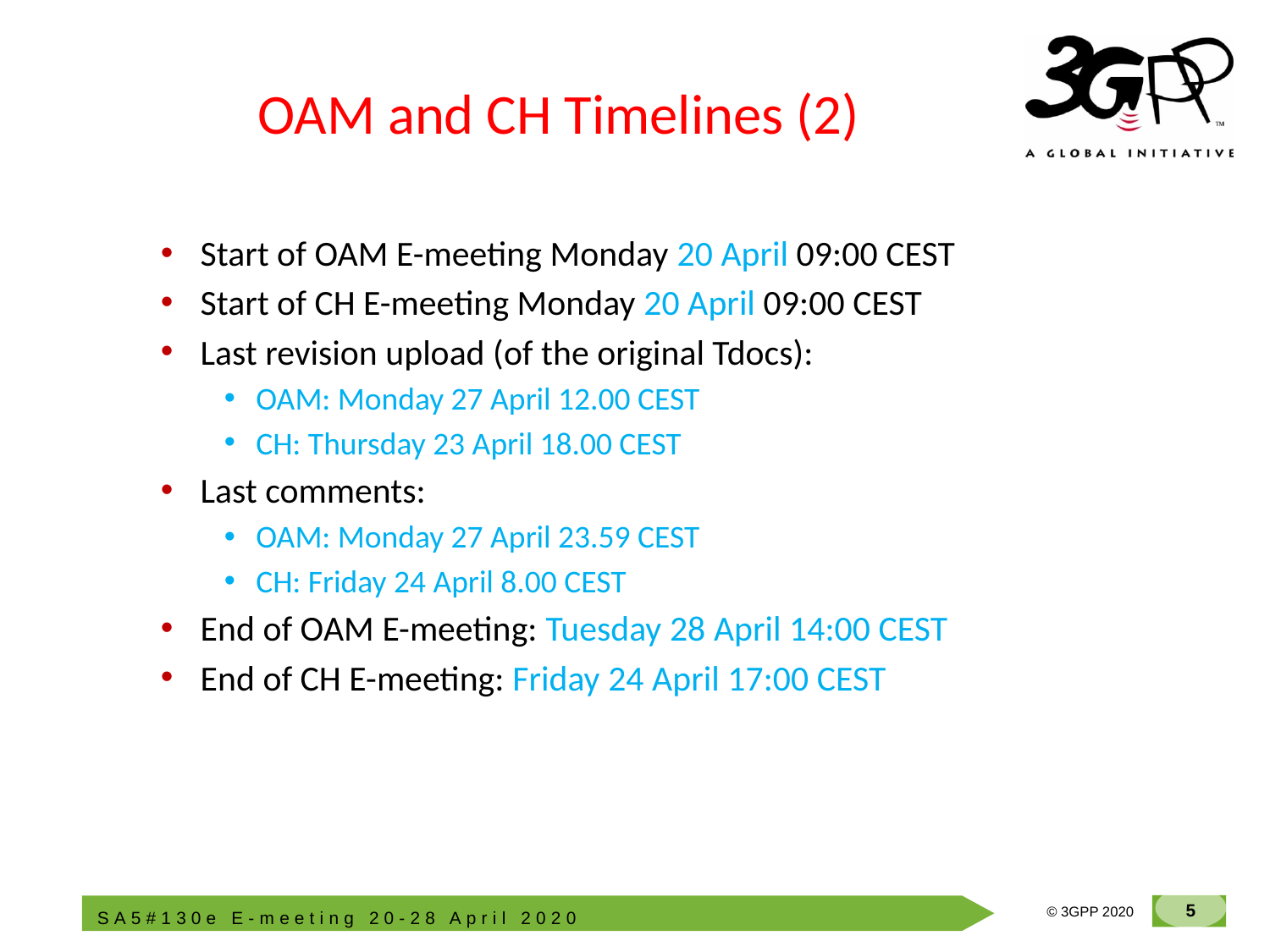

# OAM and CH Timelines (2)
Start of OAM E-meeting Monday 20 April 09:00 CEST
Start of CH E-meeting Monday 20 April 09:00 CEST
Last revision upload (of the original Tdocs):
OAM: Monday 27 April 12.00 CEST
CH: Thursday 23 April 18.00 CEST
Last comments:
OAM: Monday 27 April 23.59 CEST
CH: Friday 24 April 8.00 CEST
End of OAM E-meeting: Tuesday 28 April 14:00 CEST
End of CH E-meeting: Friday 24 April 17:00 CEST